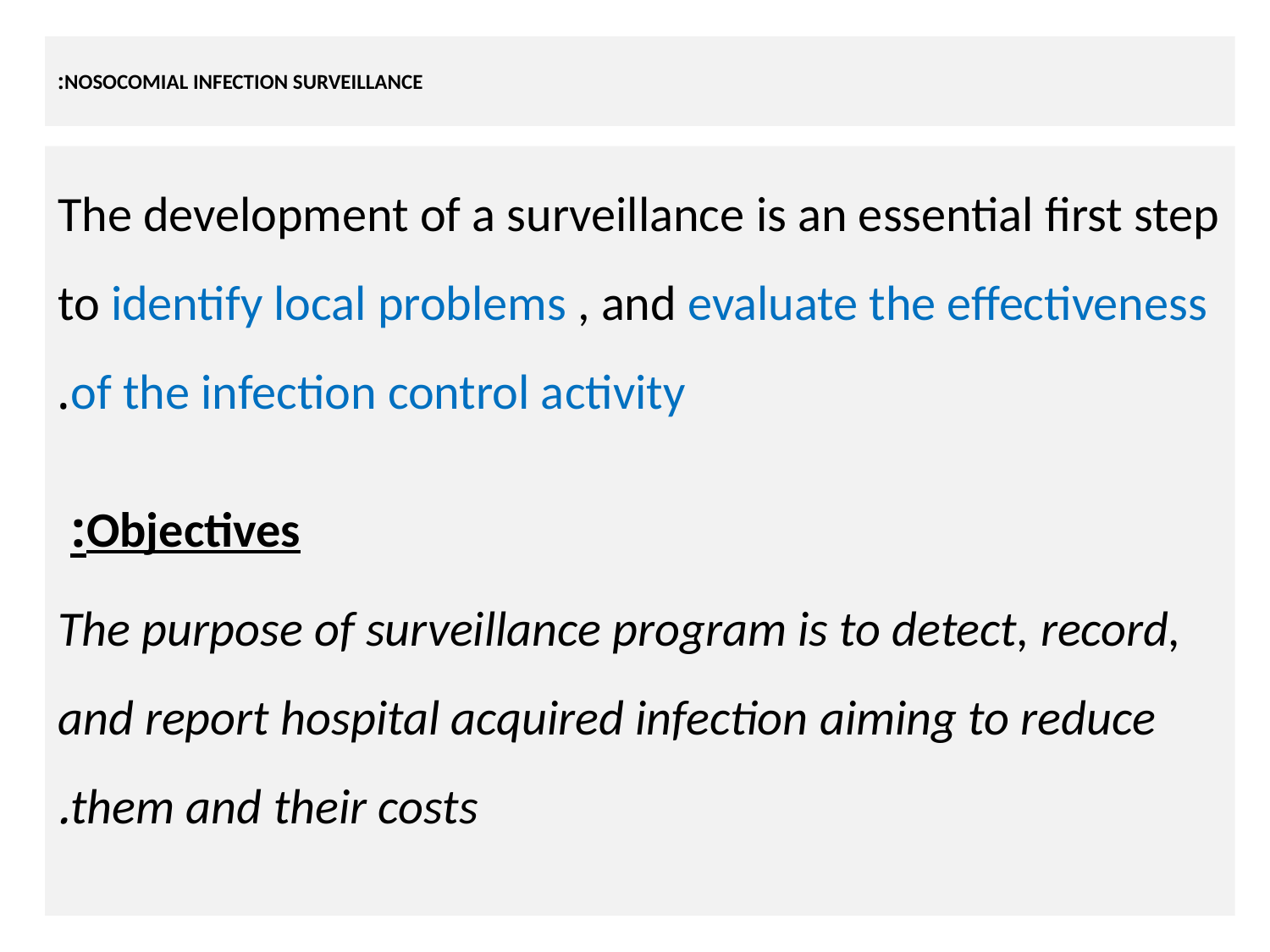

# NOSOCOMIAL INFECTION SURVEILLANCE:
The development of a surveillance is an essential first step to identify local problems , and evaluate the effectiveness of the infection control activity.

Objectives:
The purpose of surveillance program is to detect, record, and report hospital acquired infection aiming to reduce them and their costs.